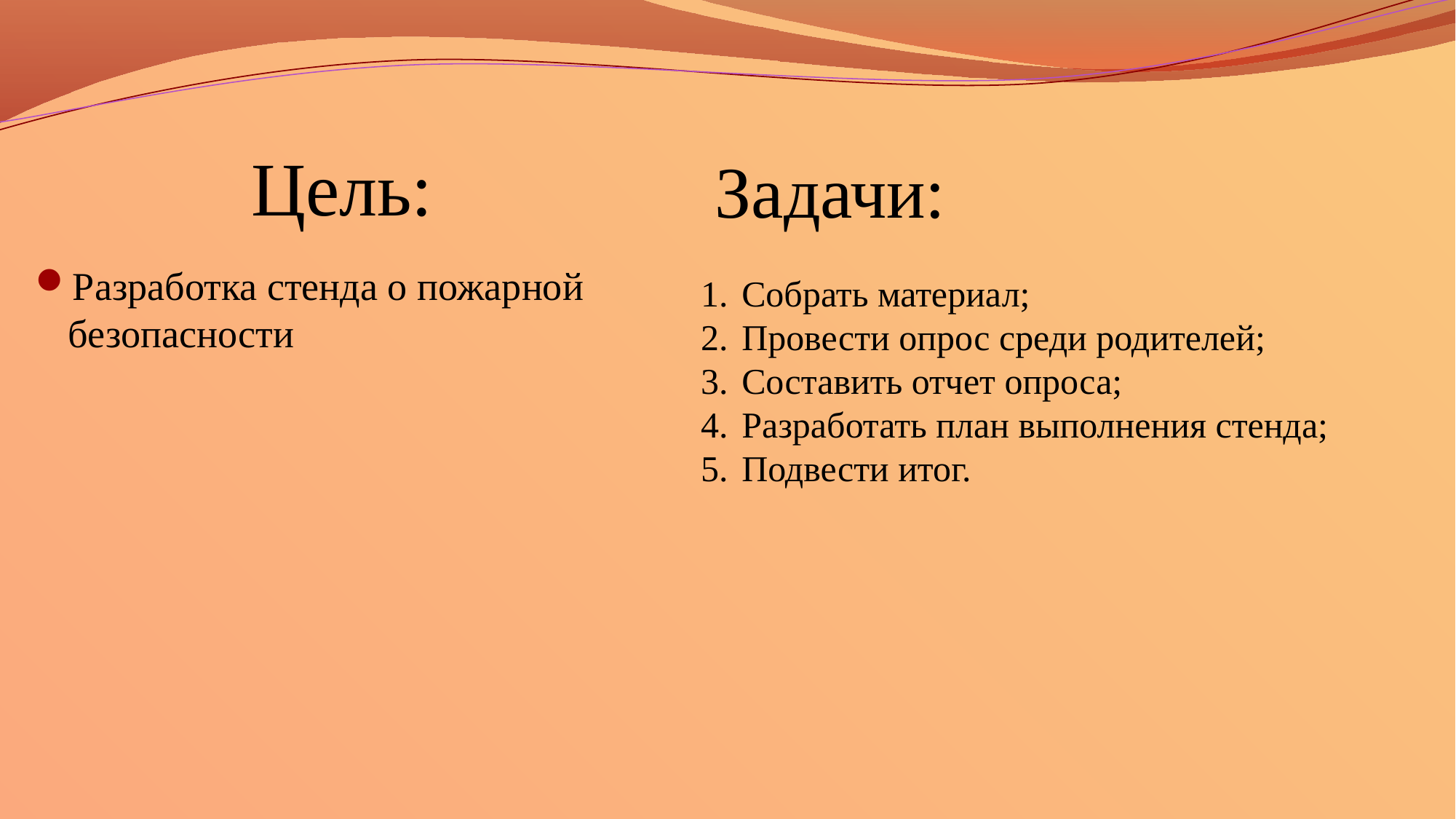

Собрать материал;
Провести опрос среди родителей;
Составить отчет опроса;
Разработать план выполнения стенда;
Подвести итог.
# Цель:
Задачи:
Разработка стенда о пожарной безопасности